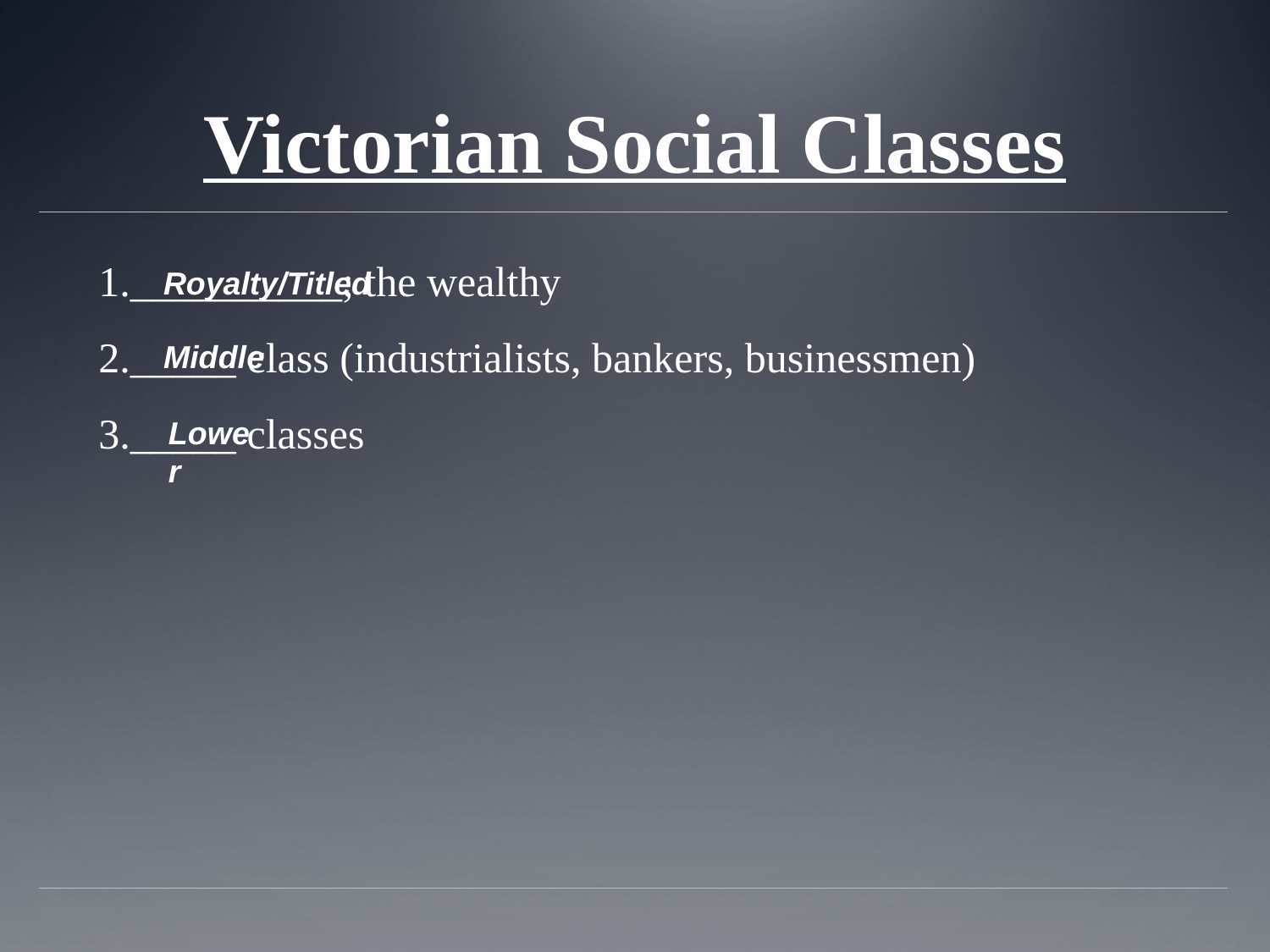

# Victorian Social Classes
__________; the wealthy
_____ class (industrialists, bankers, businessmen)
_____ classes

Royalty/Titled
Middle
Lower